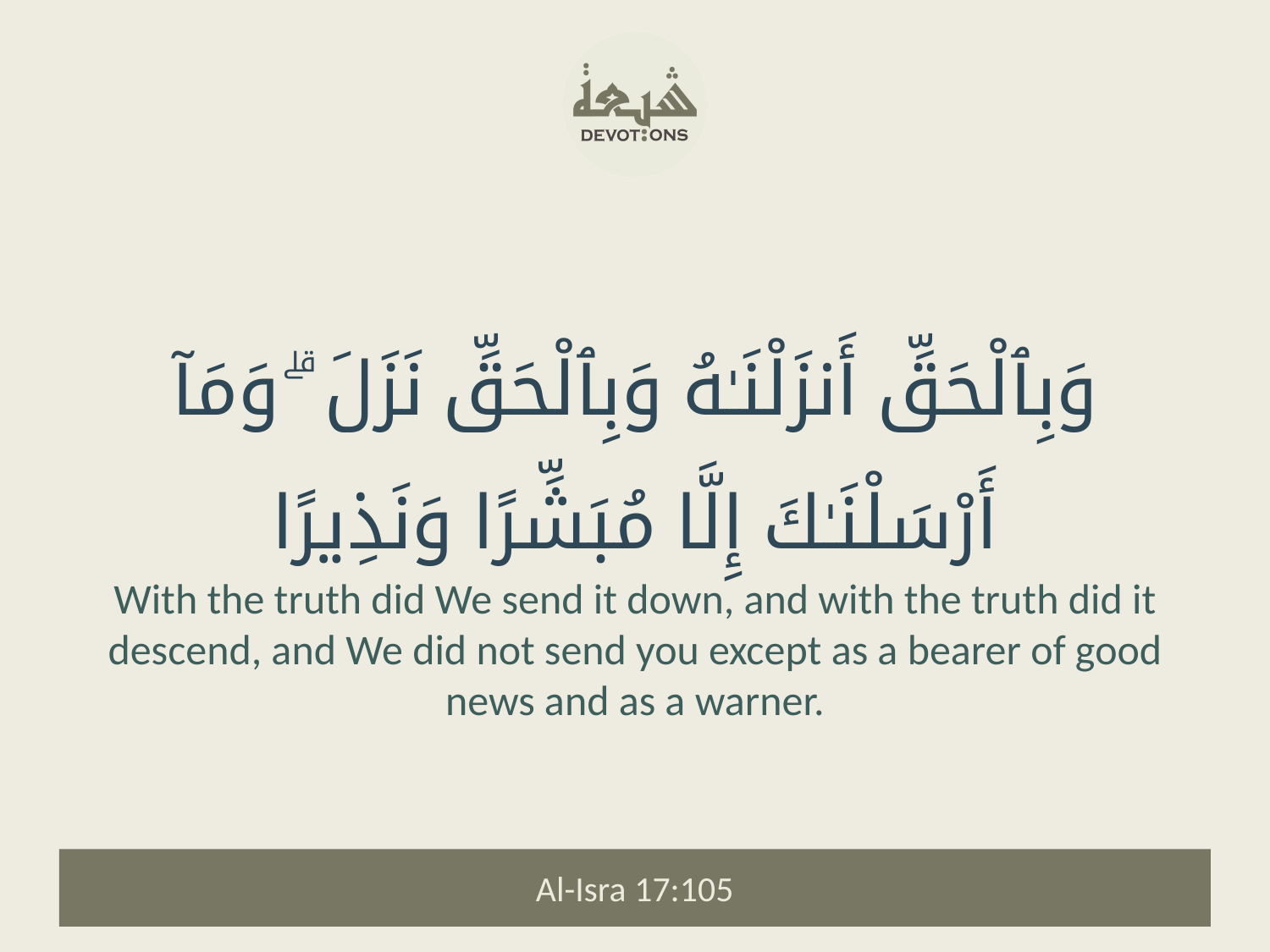

وَبِٱلْحَقِّ أَنزَلْنَـٰهُ وَبِٱلْحَقِّ نَزَلَ ۗ وَمَآ أَرْسَلْنَـٰكَ إِلَّا مُبَشِّرًا وَنَذِيرًا
With the truth did We send it down, and with the truth did it descend, and We did not send you except as a bearer of good news and as a warner.
Al-Isra 17:105